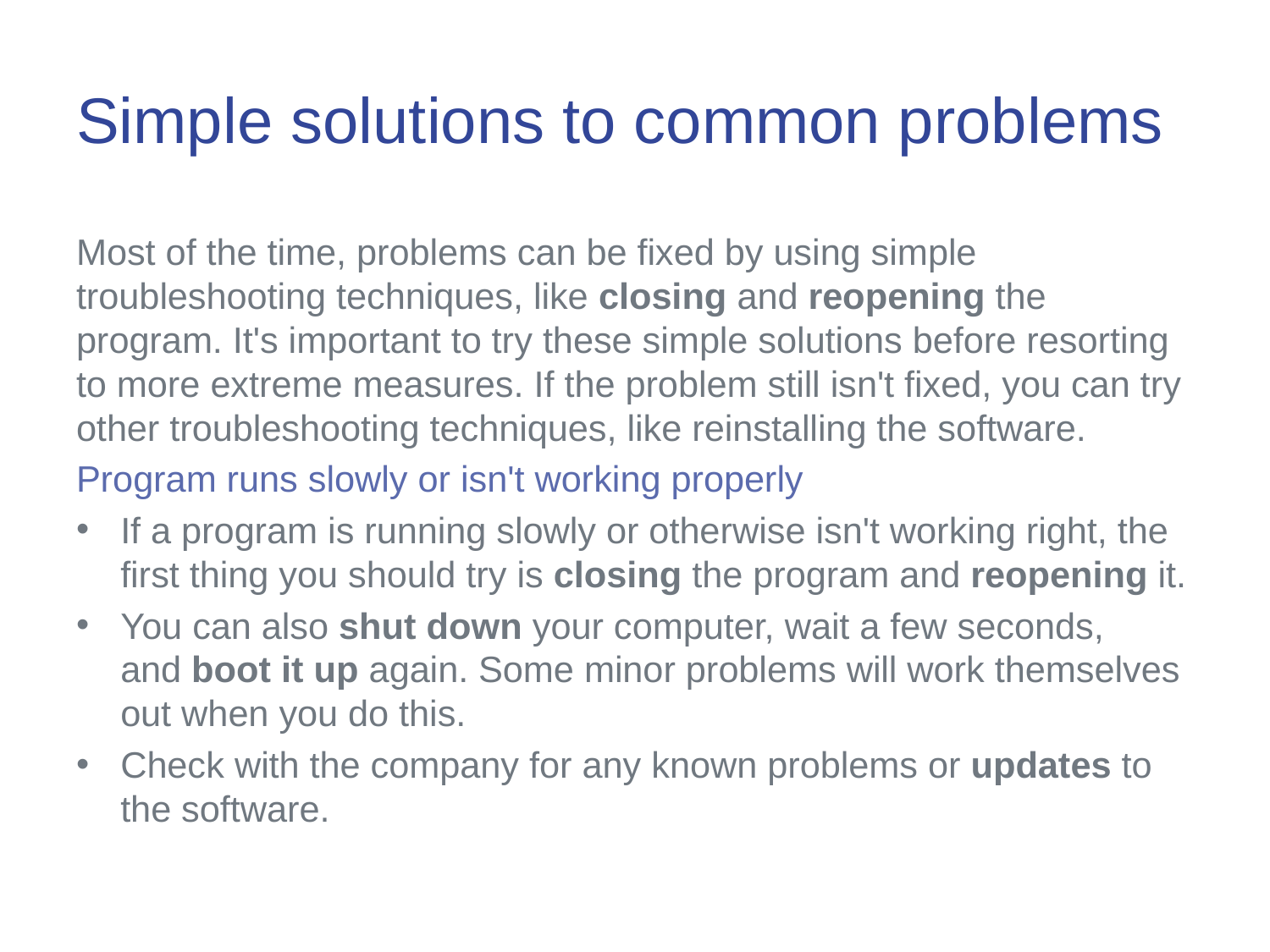

# Simple solutions to common problems
Most of the time, problems can be fixed by using simple troubleshooting techniques, like closing and reopening the program. It's important to try these simple solutions before resorting to more extreme measures. If the problem still isn't fixed, you can try other troubleshooting techniques, like reinstalling the software.
Program runs slowly or isn't working properly
If a program is running slowly or otherwise isn't working right, the first thing you should try is closing the program and reopening it.
You can also shut down your computer, wait a few seconds, and boot it up again. Some minor problems will work themselves out when you do this.
Check with the company for any known problems or updates to the software.